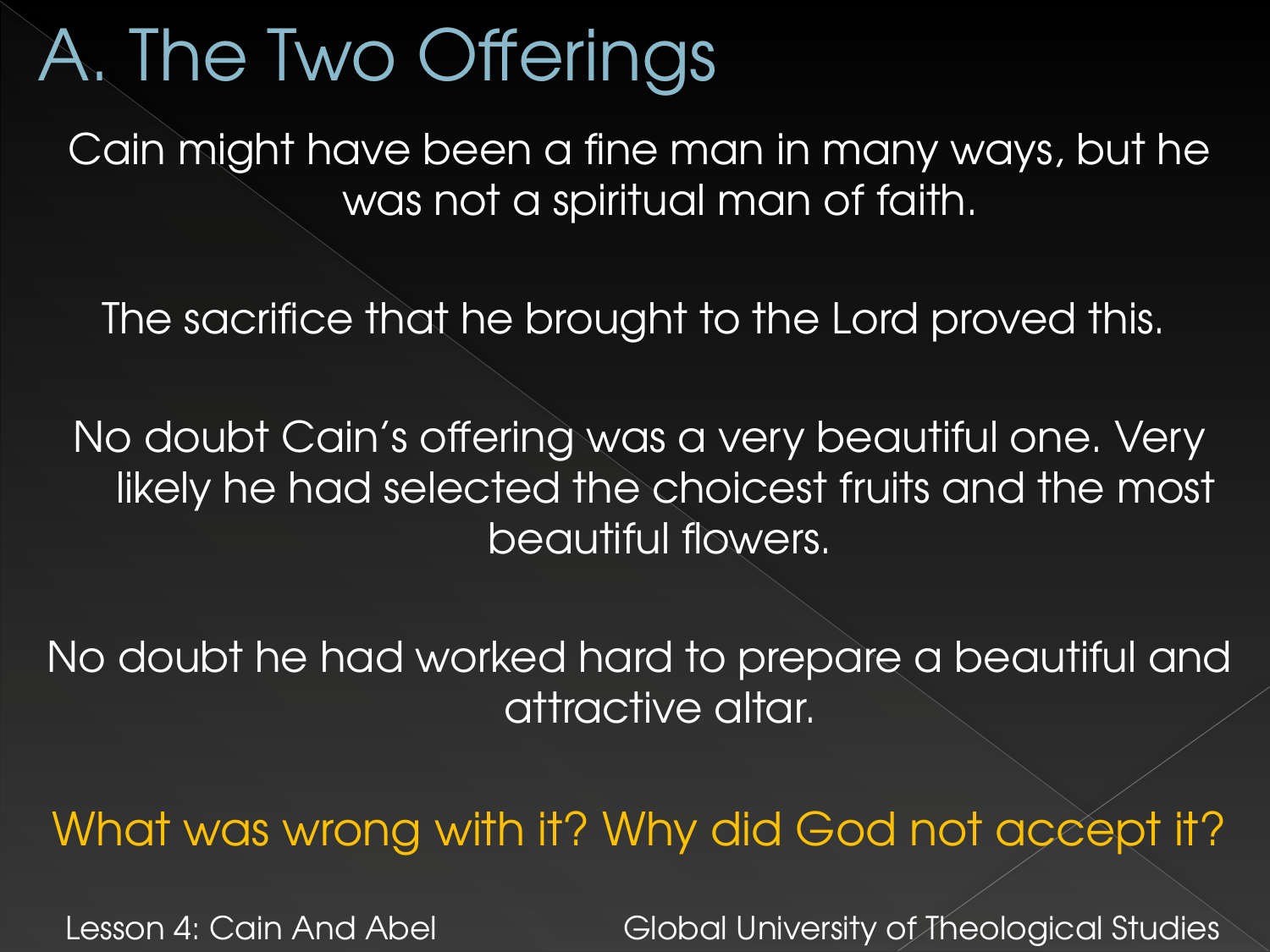

# A. The Two Offerings
Cain might have been a fine man in many ways, but he was not a spiritual man of faith.

The sacrifice that he brought to the Lord proved this.

No doubt Cain’s offering was a very beautiful one. Very likely he had selected the choicest fruits and the most beautiful flowers.

No doubt he had worked hard to prepare a beautiful and attractive altar.

What was wrong with it? Why did God not accept it?
Lesson 4: Cain And Abel                     Global University of Theological Studies